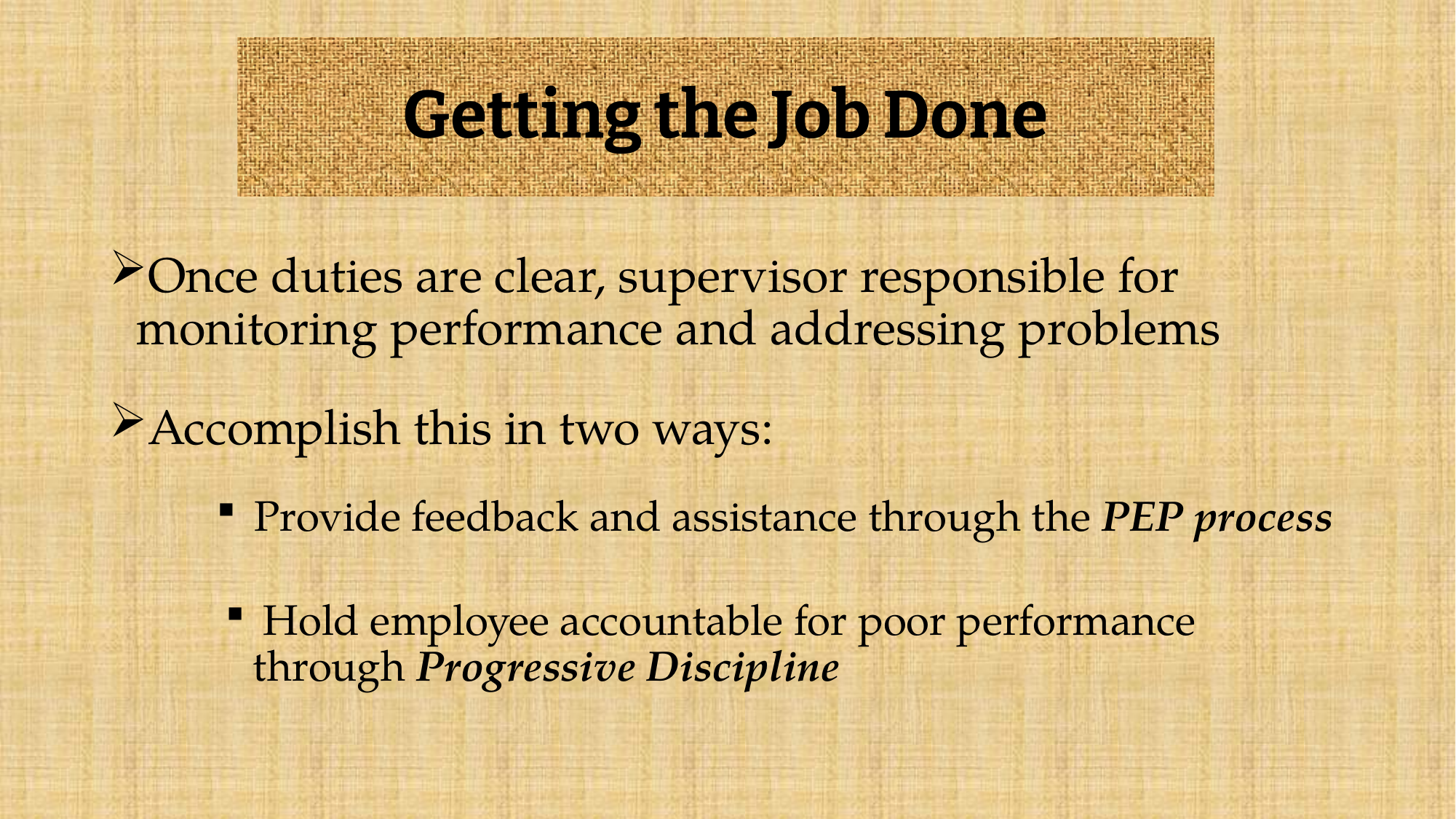

# Getting the Job Done
Once duties are clear, supervisor responsible for monitoring performance and addressing problems
Accomplish this in two ways:
 Provide feedback and assistance through the PEP process
 Hold employee accountable for poor performance through Progressive Discipline